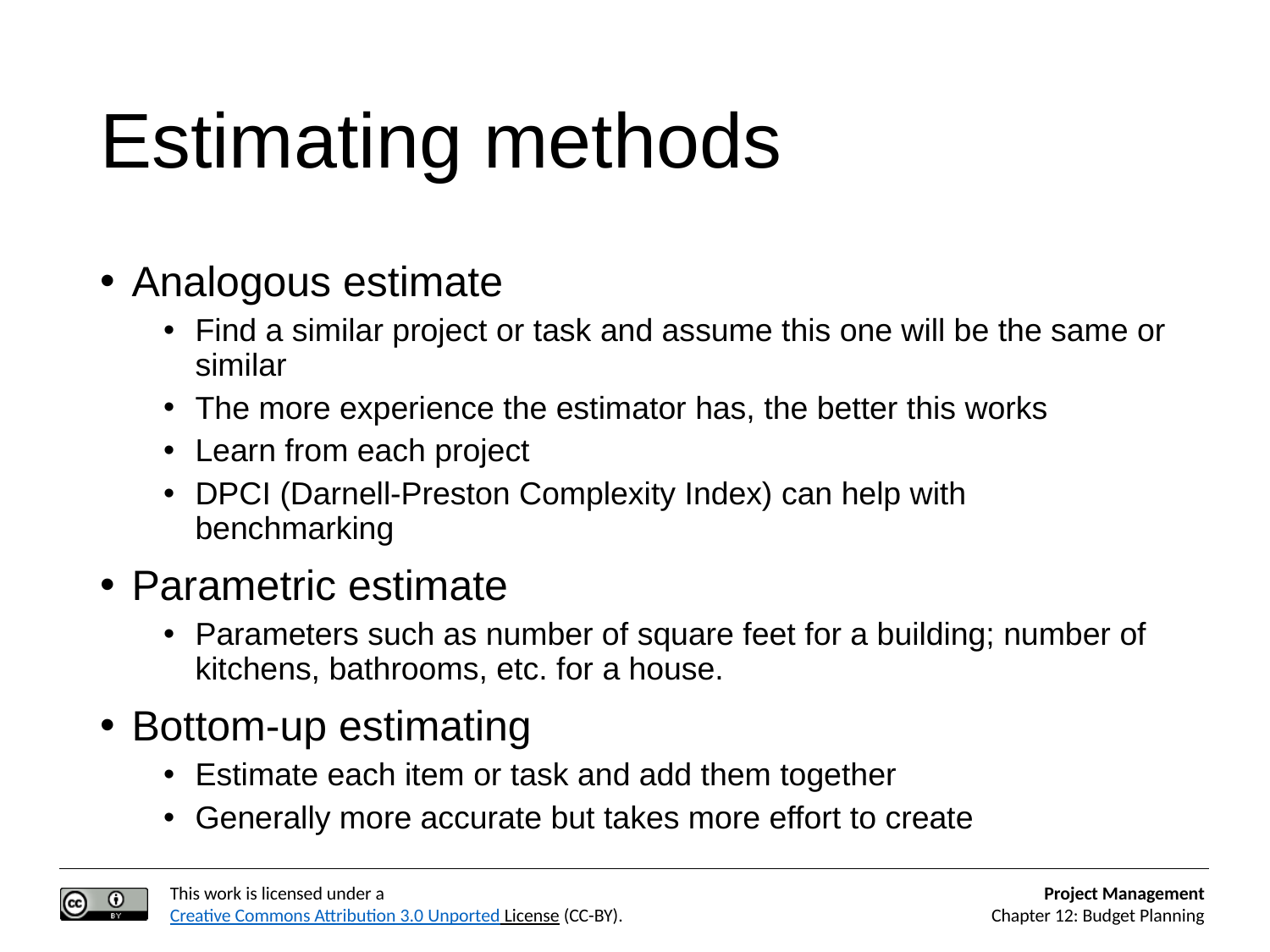

# Estimating methods
Analogous estimate
Find a similar project or task and assume this one will be the same or similar
The more experience the estimator has, the better this works
Learn from each project
DPCI (Darnell-Preston Complexity Index) can help with benchmarking
Parametric estimate
Parameters such as number of square feet for a building; number of kitchens, bathrooms, etc. for a house.
Bottom-up estimating
Estimate each item or task and add them together
Generally more accurate but takes more effort to create